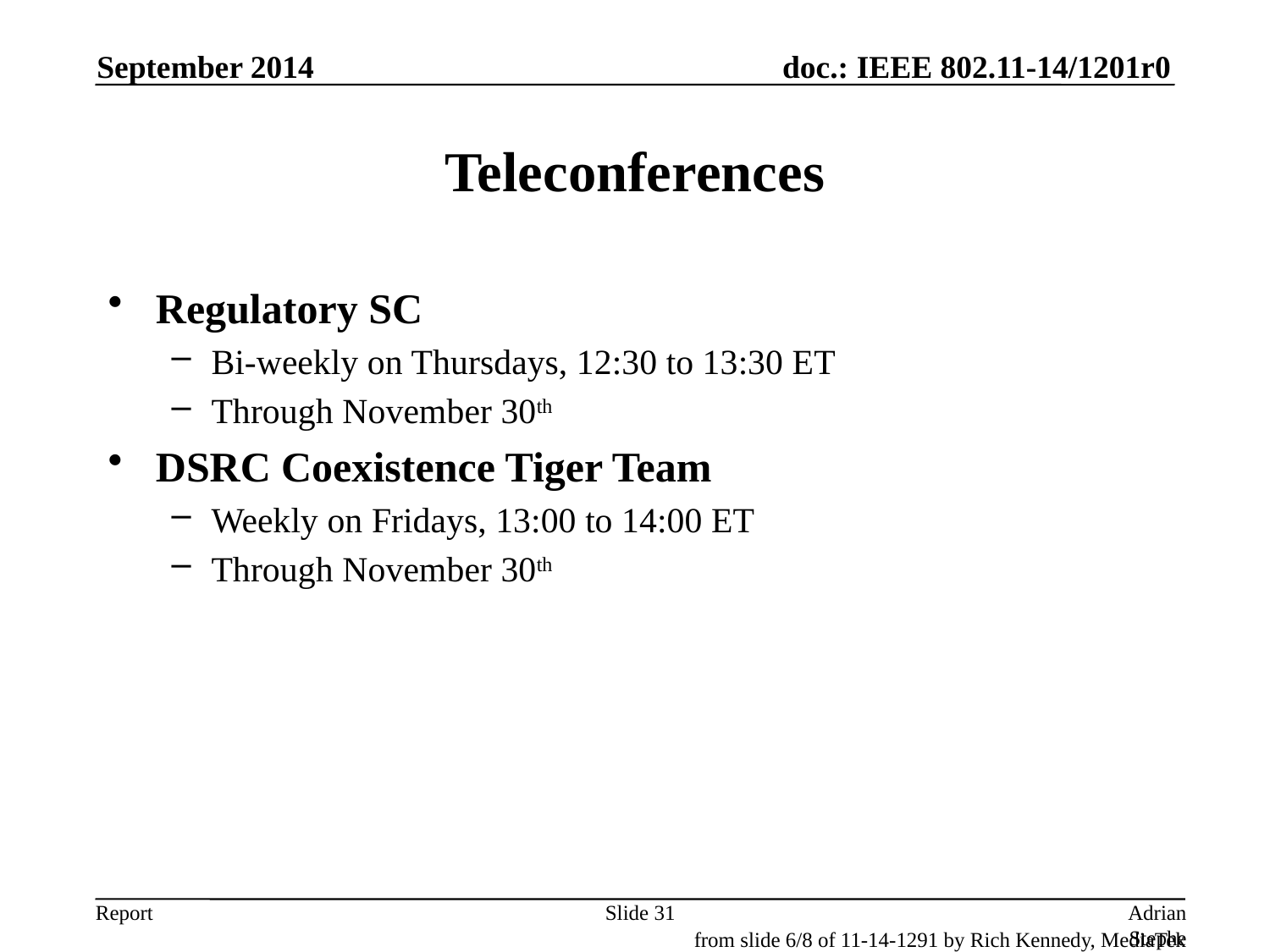

September 2014
# Teleconferences
Regulatory SC
Bi-weekly on Thursdays, 12:30 to 13:30 ET
Through November 30th
DSRC Coexistence Tiger Team
Weekly on Fridays, 13:00 to 14:00 ET
Through November 30th
Slide 31
Adrian Stephens, Intel Corporation
from slide 6/8 of 11-14-1291 by Rich Kennedy, MediaTek